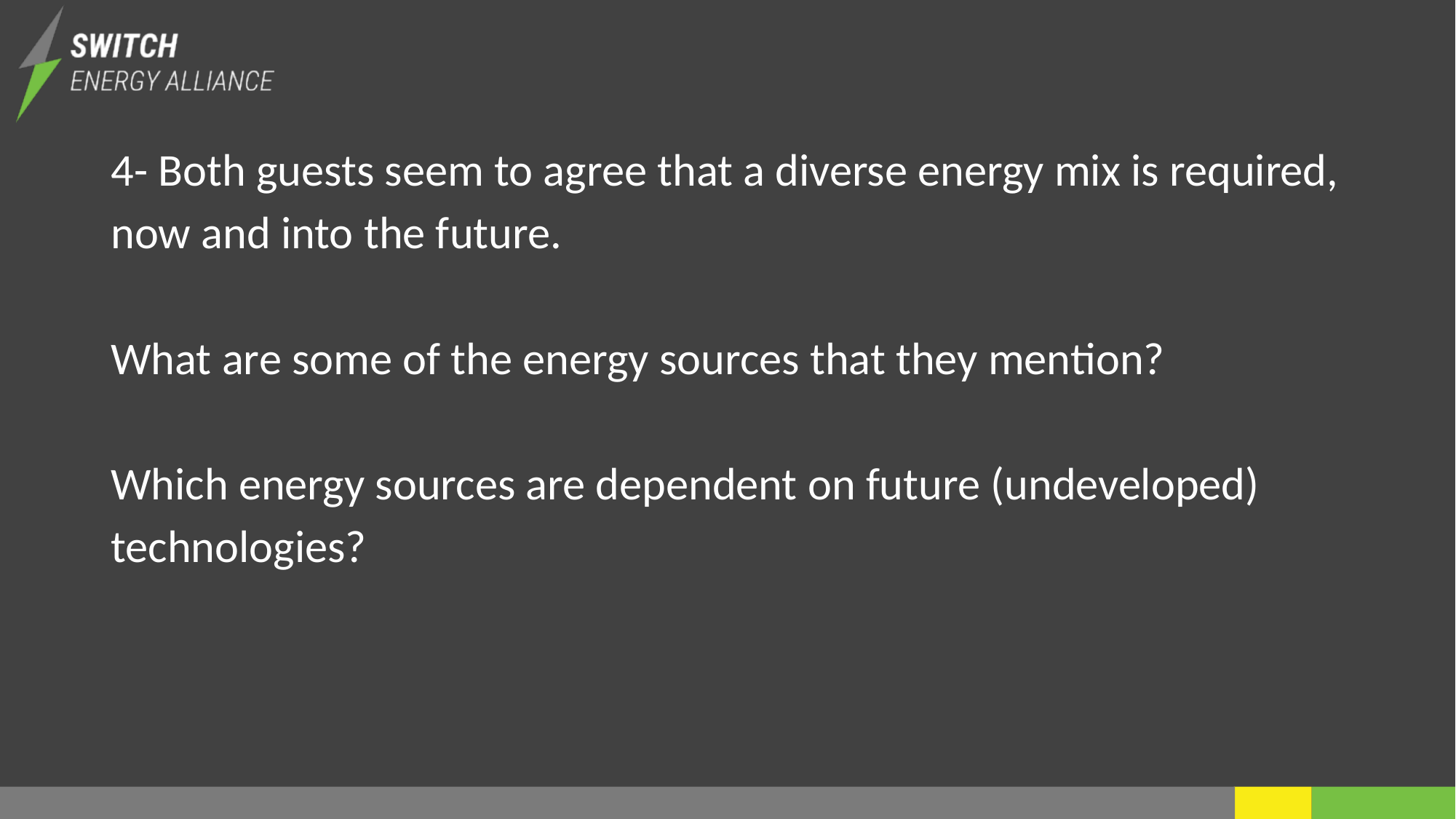

4- Both guests seem to agree that a diverse energy mix is required, now and into the future.

What are some of the energy sources that they mention?

Which energy sources are dependent on future (undeveloped) technologies?